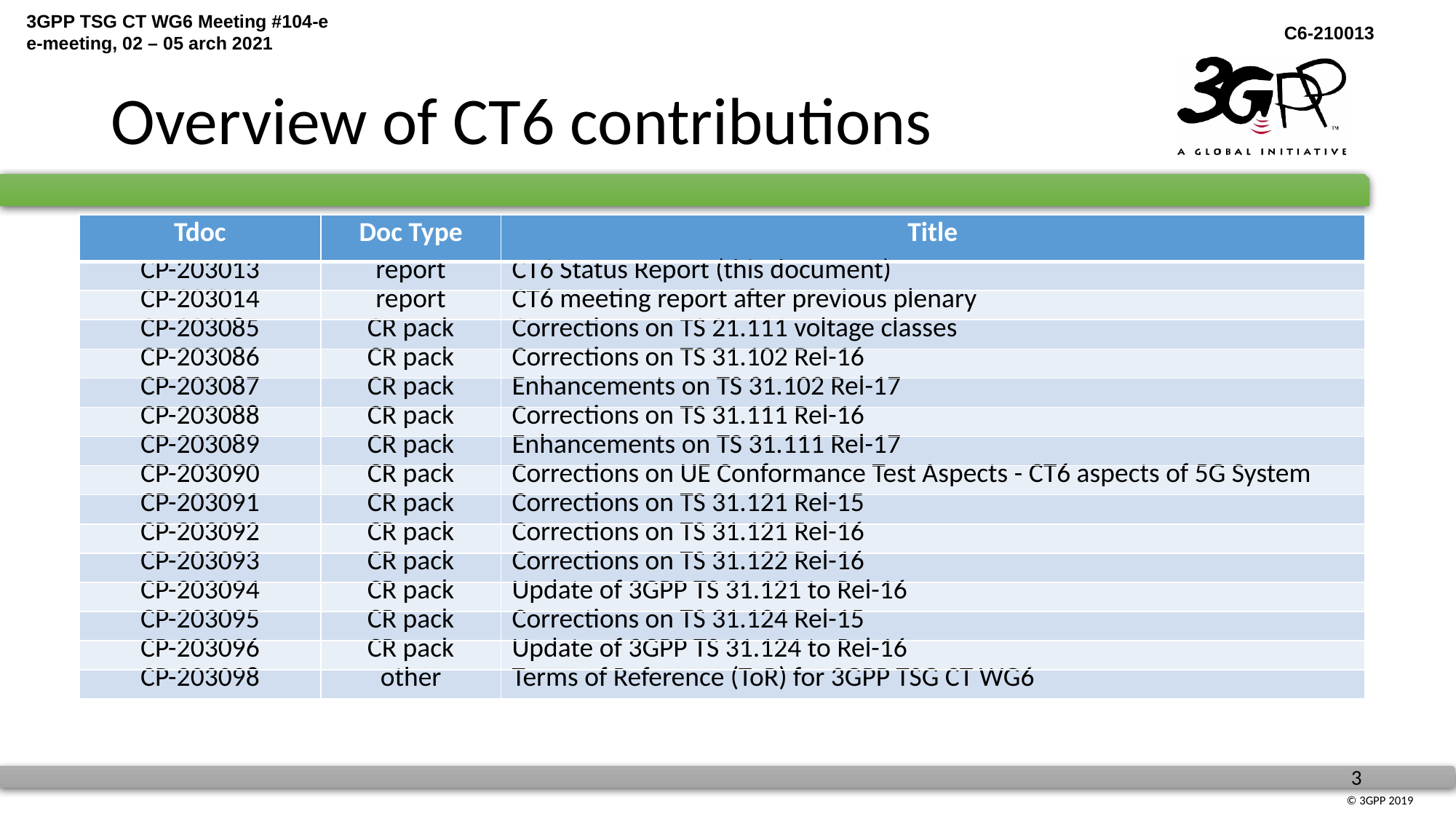

# Overview of CT6 contributions
| Tdoc | Doc Type | Title |
| --- | --- | --- |
| CP-203013 | report | CT6 Status Report (this document) |
| CP-203014 | report | CT6 meeting report after previous plenary |
| CP-203085 | CR pack | Corrections on TS 21.111 voltage classes |
| CP-203086 | CR pack | Corrections on TS 31.102 Rel-16 |
| CP-203087 | CR pack | Enhancements on TS 31.102 Rel-17 |
| CP-203088 | CR pack | Corrections on TS 31.111 Rel-16 |
| CP-203089 | CR pack | Enhancements on TS 31.111 Rel-17 |
| CP-203090 | CR pack | Corrections on UE Conformance Test Aspects - CT6 aspects of 5G System |
| CP-203091 | CR pack | Corrections on TS 31.121 Rel-15 |
| CP-203092 | CR pack | Corrections on TS 31.121 Rel-16 |
| CP-203093 | CR pack | Corrections on TS 31.122 Rel-16 |
| CP-203094 | CR pack | Update of 3GPP TS 31.121 to Rel-16 |
| CP-203095 | CR pack | Corrections on TS 31.124 Rel-15 |
| CP-203096 | CR pack | Update of 3GPP TS 31.124 to Rel-16 |
| CP-203098 | other | Terms of Reference (ToR) for 3GPP TSG CT WG6 |